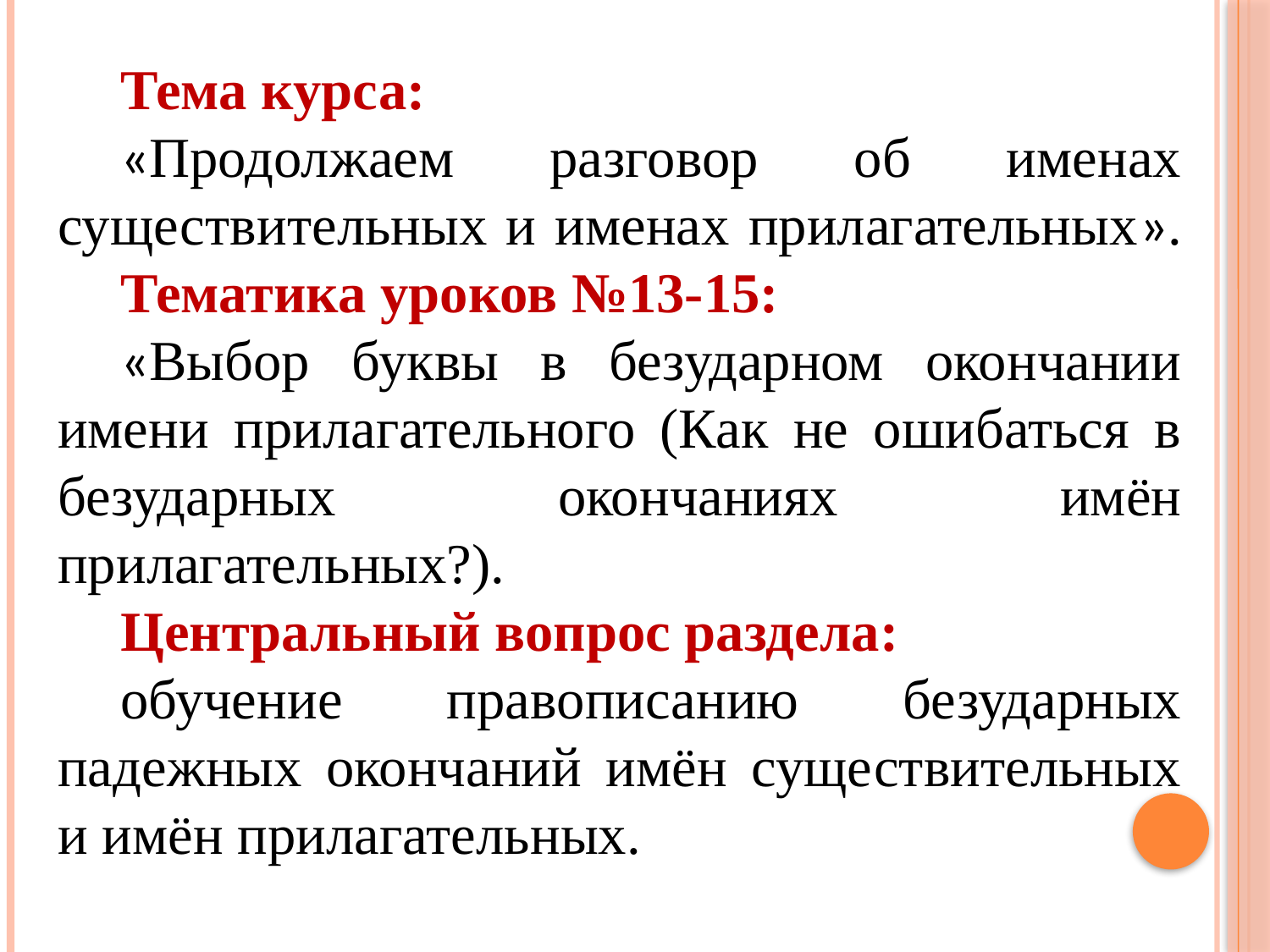

Тема курса:
«Продолжаем разговор об именах существительных и именах прилагательных».
Тематика уроков №13-15:
«Выбор буквы в безударном окончании имени прилагательного (Как не ошибаться в безударных окончаниях имён прилагательных?).
Центральный вопрос раздела:
обучение правописанию безударных падежных окончаний имён существительных и имён прилагательных.